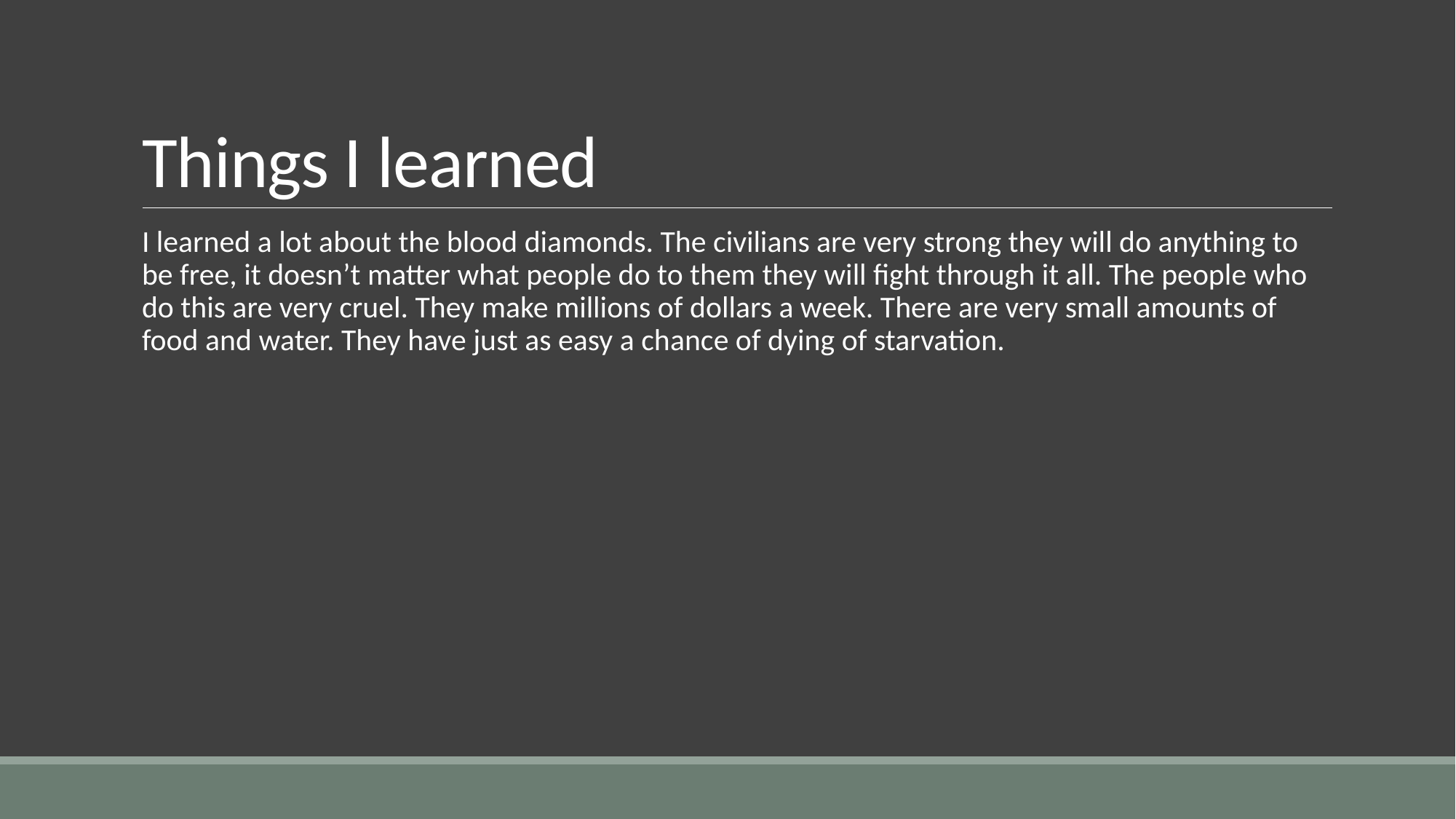

# Things I learned
I learned a lot about the blood diamonds. The civilians are very strong they will do anything to be free, it doesn’t matter what people do to them they will fight through it all. The people who do this are very cruel. They make millions of dollars a week. There are very small amounts of food and water. They have just as easy a chance of dying of starvation.